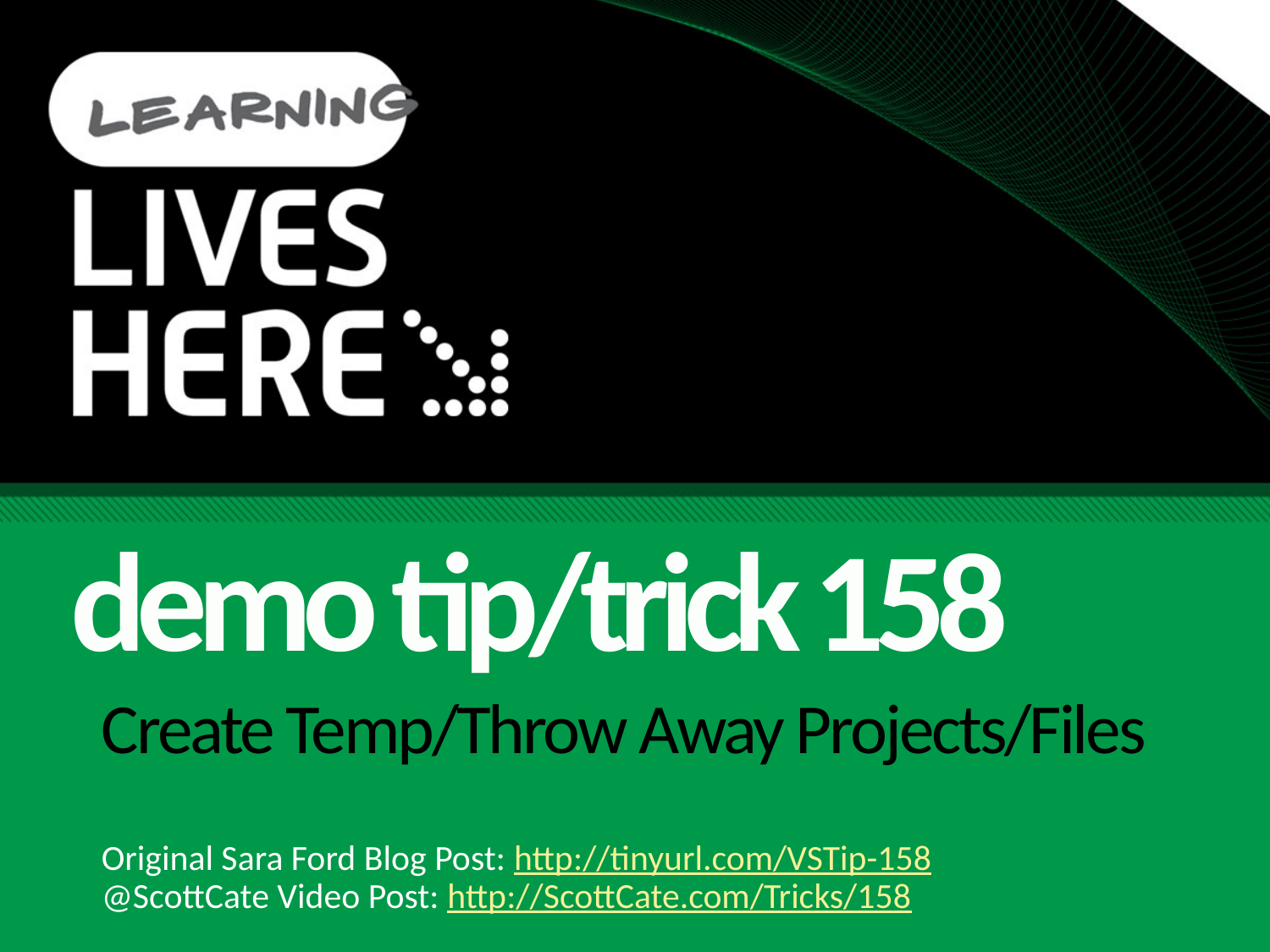

demo tip/trick 158
# Create Temp/Throw Away Projects/Files

Original Sara Ford Blog Post: http://tinyurl.com/VSTip-158
@ScottCate Video Post: http://ScottCate.com/Tricks/158